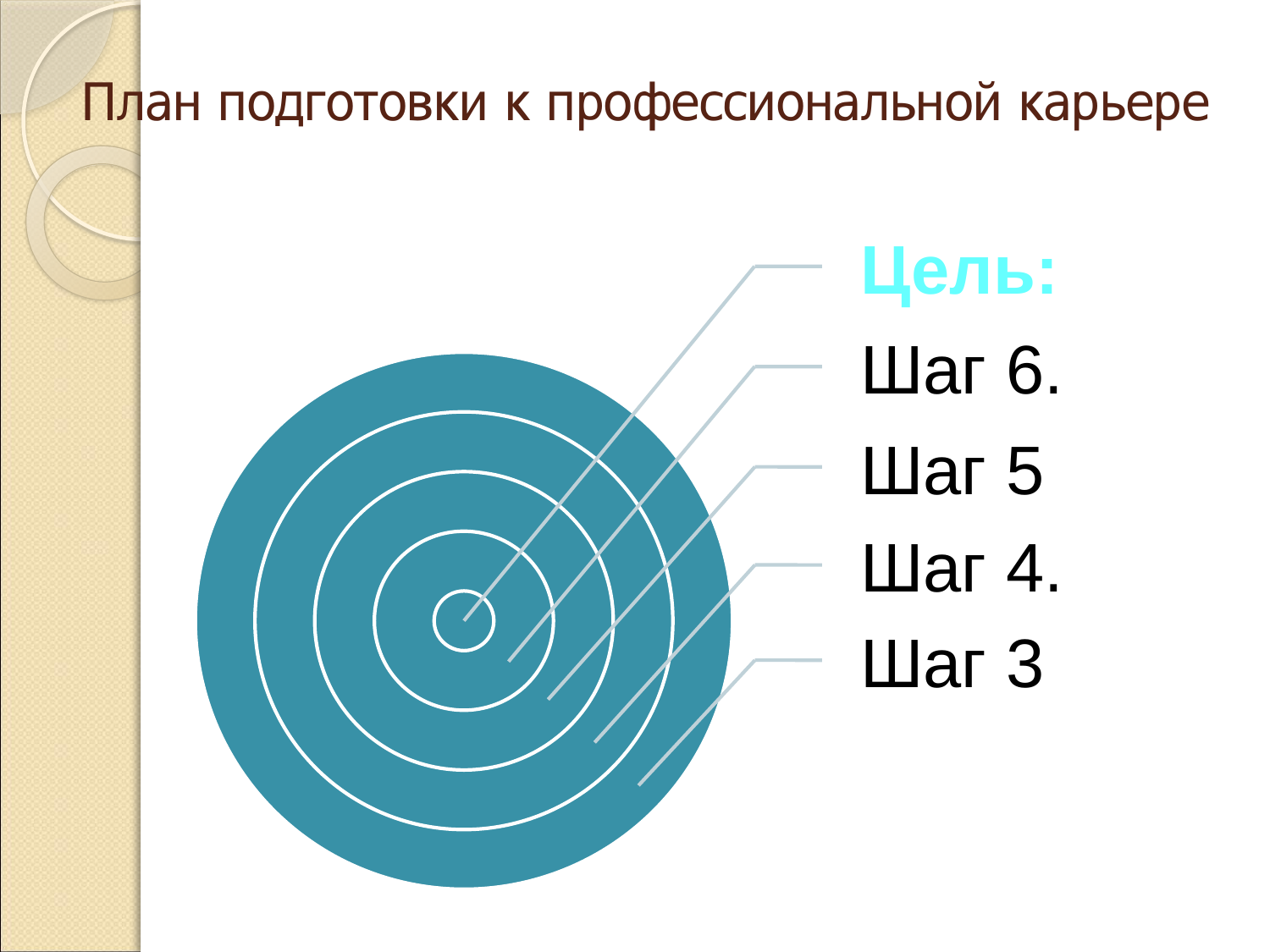

# План подготовки к профессиональной карьере
Цель:
Шаг 6.
Шаг 5
Шаг 4.
Шаг 3